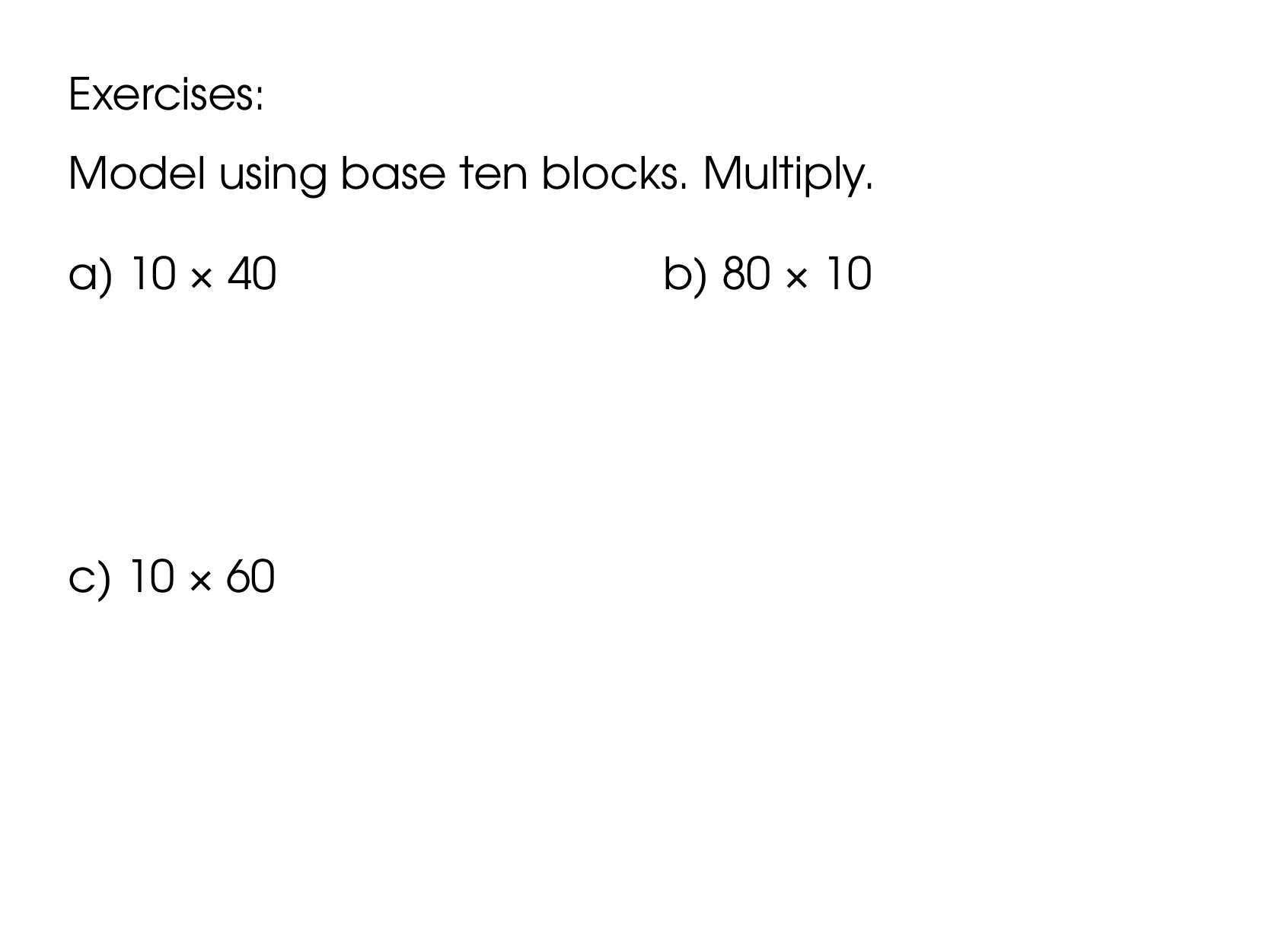

Exercises:
Model using base ten blocks. Multiply.
a) 10 × 40
b) 80 × 10
c) 10 × 60